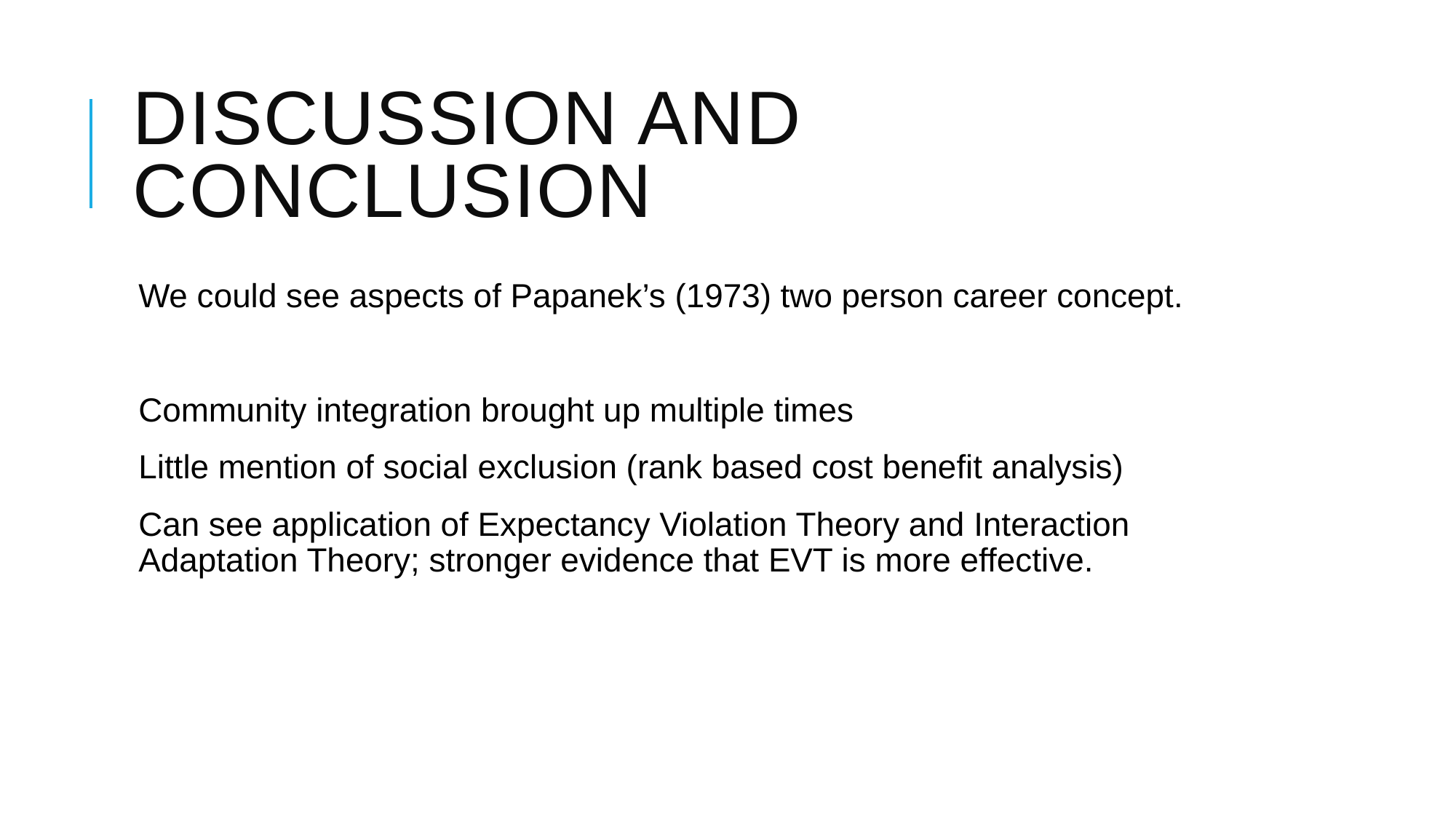

# Discussion and Conclusion
We could see aspects of Papanek’s (1973) two person career concept.

Community integration brought up multiple times
Little mention of social exclusion (rank based cost benefit analysis)
Can see application of Expectancy Violation Theory and Interaction Adaptation Theory; stronger evidence that EVT is more effective.